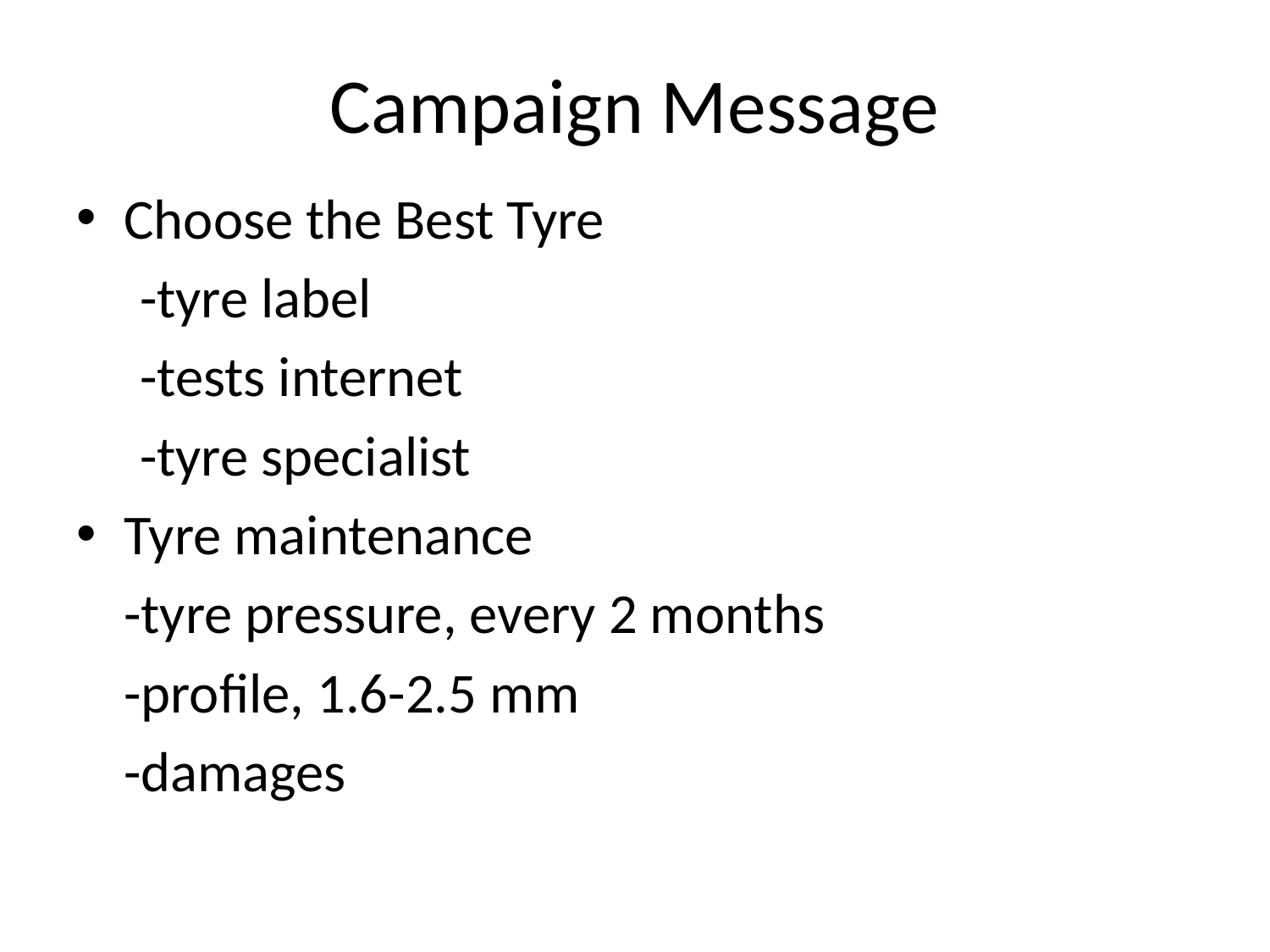

# Campaign Message
Choose the Best Tyre
-tyre label
-tests internet
-tyre specialist
Tyre maintenance
	-tyre pressure, every 2 months
	-profile, 1.6-2.5 mm
	-damages